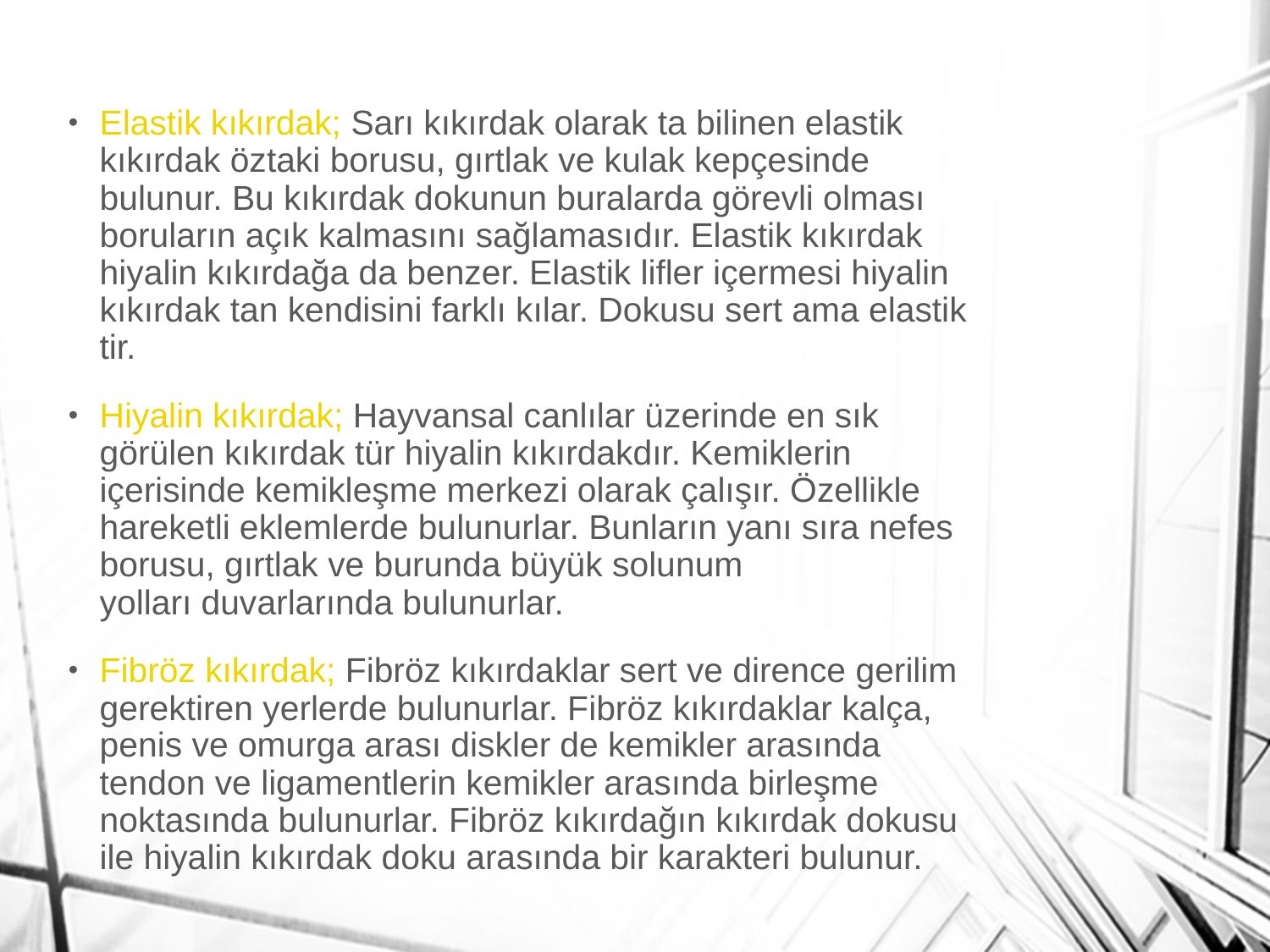

Elastik kıkırdak; Sarı kıkırdak olarak ta bilinen elastik kıkırdak öztaki borusu, gırtlak ve kulak kepçesinde bulunur. Bu kıkırdak dokunun buralarda görevli olması boruların açık kalmasını sağlamasıdır. Elastik kıkırdak hiyalin kıkırdağa da benzer. Elastik lifler içermesi hiyalin kıkırdak tan kendisini farklı kılar. Dokusu sert ama elastik tir.
Hiyalin kıkırdak; Hayvansal canlılar üzerinde en sık görülen kıkırdak tür hiyalin kıkırdakdır. Kemiklerin içerisinde kemikleşme merkezi olarak çalışır. Özellikle hareketli eklemlerde bulunurlar. Bunların yanı sıra nefes borusu, gırtlak ve burunda büyük solunum yolları duvarlarında bulunurlar.
Fibröz kıkırdak; Fibröz kıkırdaklar sert ve dirence gerilim gerektiren yerlerde bulunurlar. Fibröz kıkırdaklar kalça, penis ve omurga arası diskler de kemikler arasında tendon ve ligamentlerin kemikler arasında birleşme noktasında bulunurlar. Fibröz kıkırdağın kıkırdak dokusu ile hiyalin kıkırdak doku arasında bir karakteri bulunur.